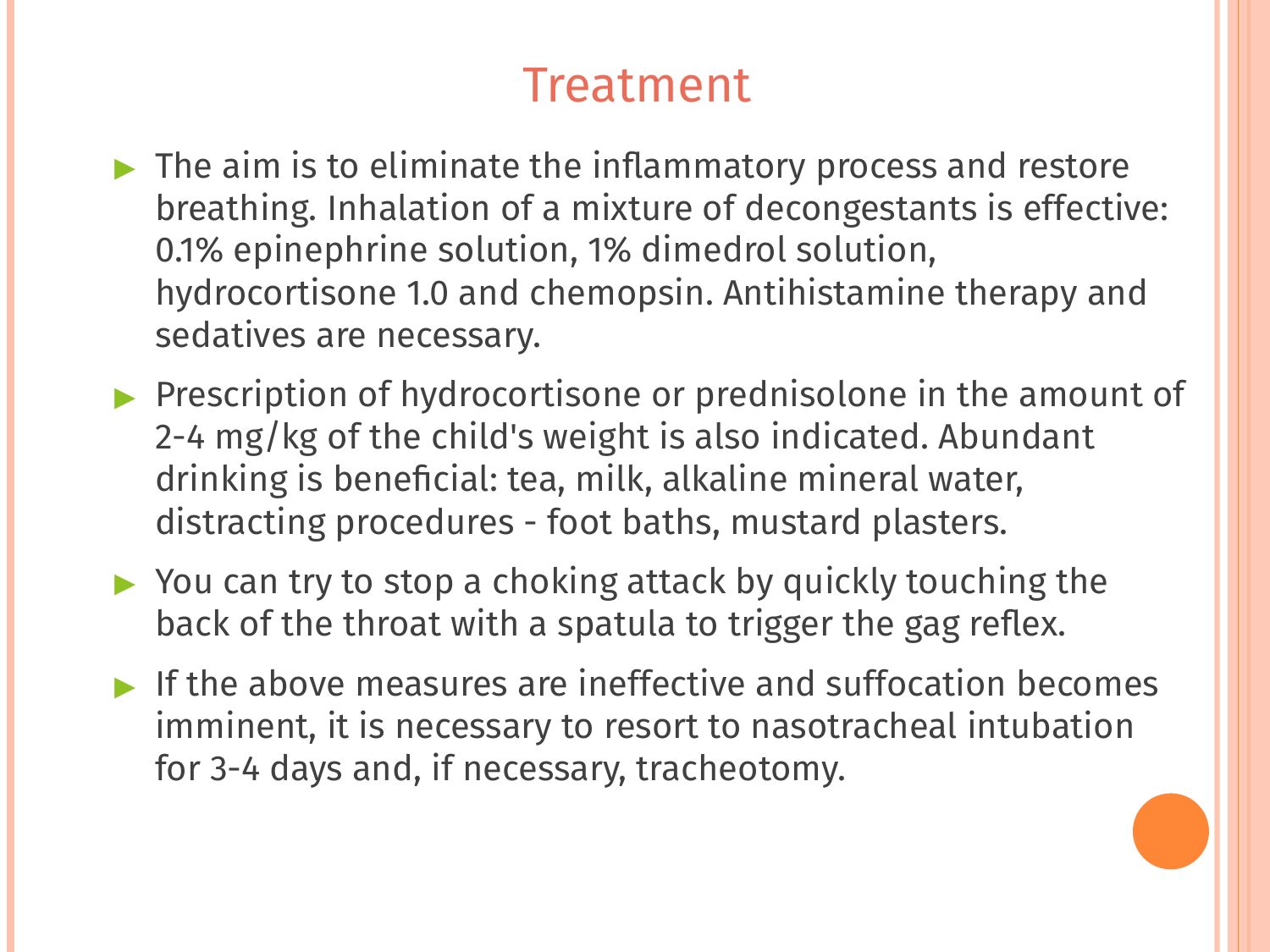

Treatment
The aim is to eliminate the inflammatory process and restore breathing. Inhalation of a mixture of decongestants is effective: 0.1% epinephrine solution, 1% dimedrol solution, hydrocortisone 1.0 and chemopsin. Antihistamine therapy and sedatives are necessary.
Prescription of hydrocortisone or prednisolone in the amount of 2-4 mg/kg of the child's weight is also indicated. Abundant drinking is beneficial: tea, milk, alkaline mineral water, distracting procedures - foot baths, mustard plasters.
You can try to stop a choking attack by quickly touching the back of the throat with a spatula to trigger the gag reflex.
If the above measures are ineffective and suffocation becomes imminent, it is necessary to resort to nasotracheal intubation for 3-4 days and, if necessary, tracheotomy.